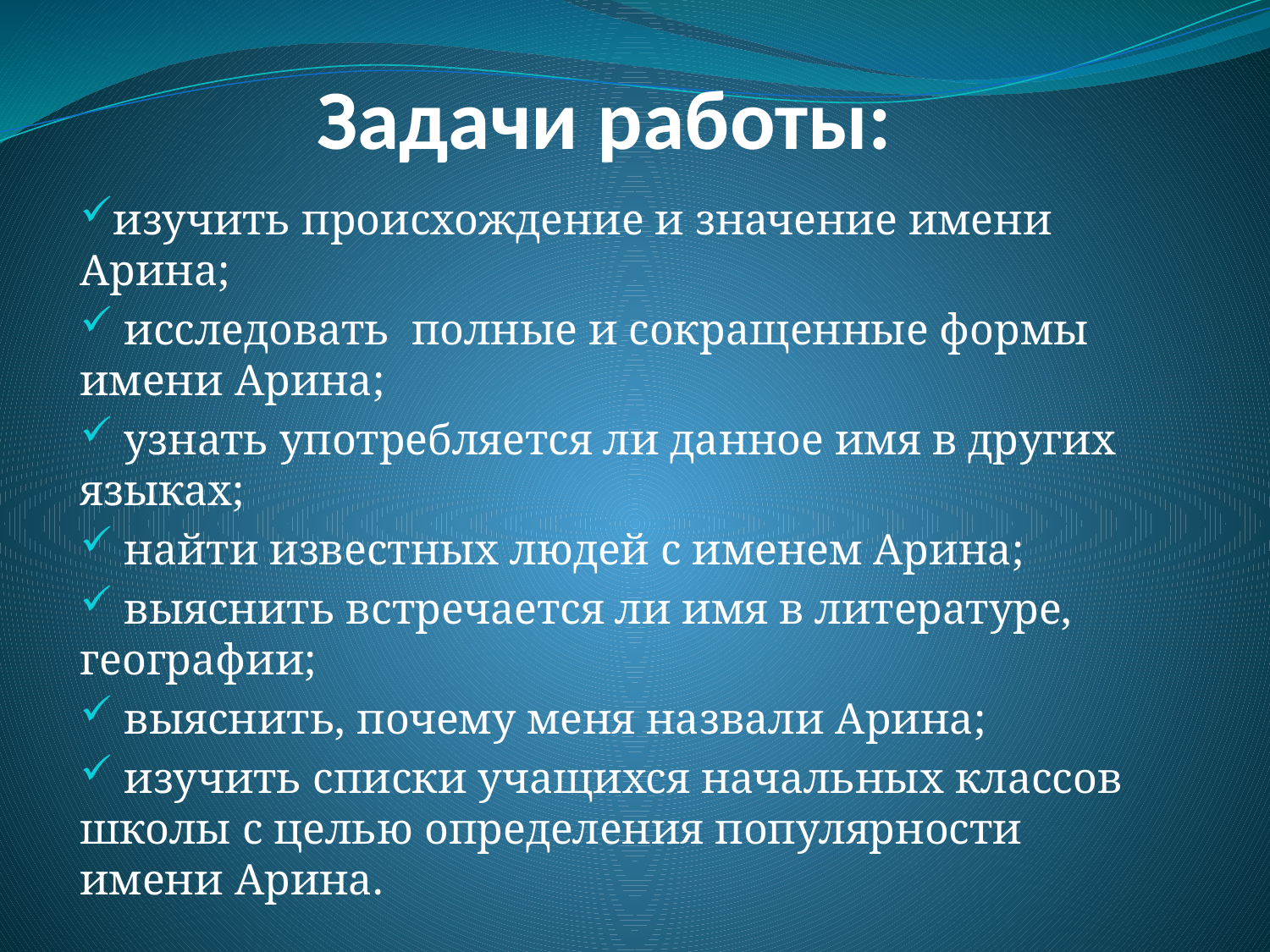

# Задачи работы:
изучить происхождение и значение имени Арина;
 исследовать  полные и сокращенные формы имени Арина;
 узнать употребляется ли данное имя в других языках;
 найти известных людей с именем Арина;
 выяснить встречается ли имя в литературе, географии;
 выяснить, почему меня назвали Арина;
 изучить списки учащихся начальных классов школы с целью определения популярности имени Арина.